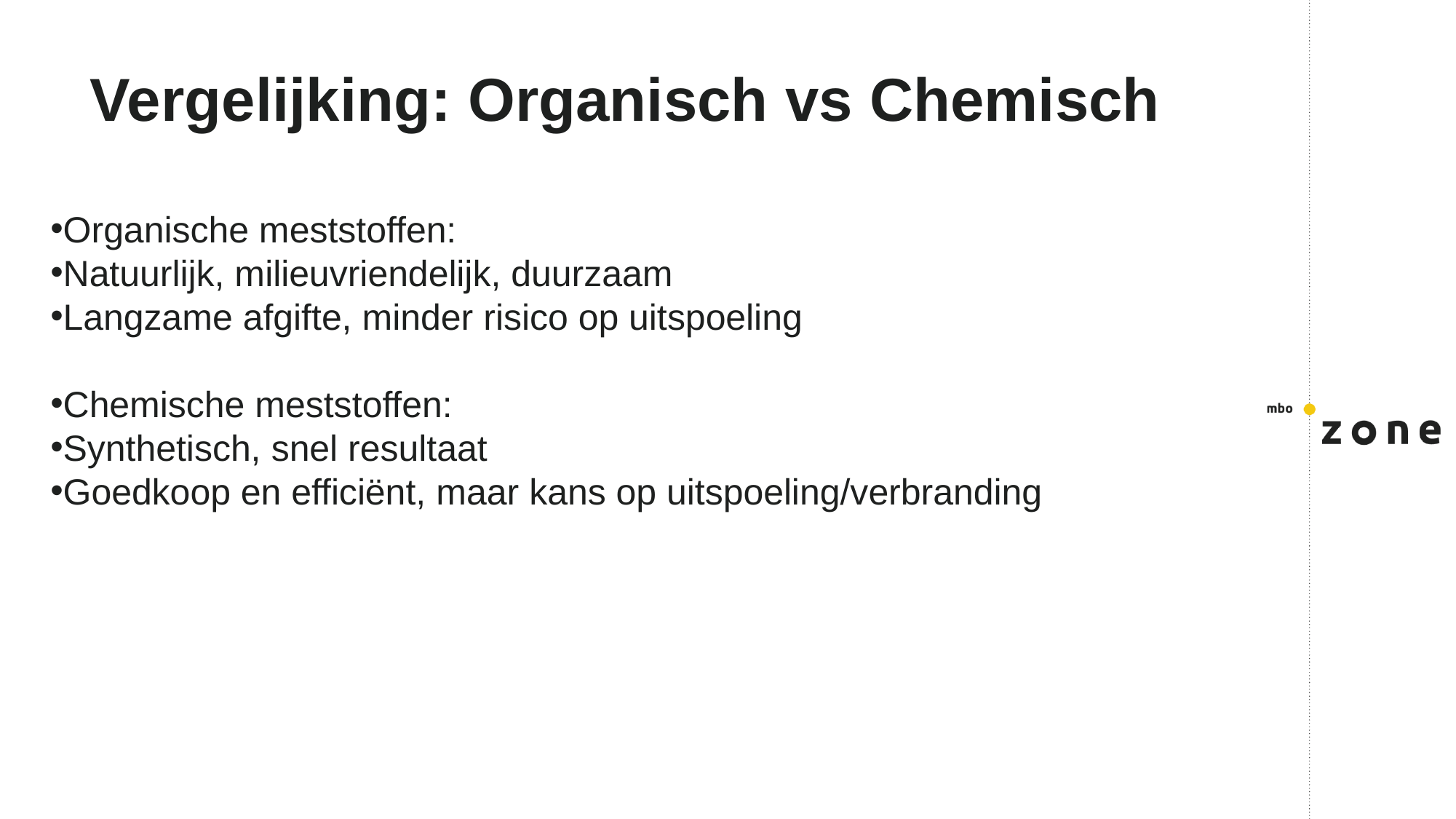

# Vergelijking: Organisch vs Chemisch
Organische meststoffen:
Natuurlijk, milieuvriendelijk, duurzaam
Langzame afgifte, minder risico op uitspoeling

Chemische meststoffen:
Synthetisch, snel resultaat
Goedkoop en efficiënt, maar kans op uitspoeling/verbranding